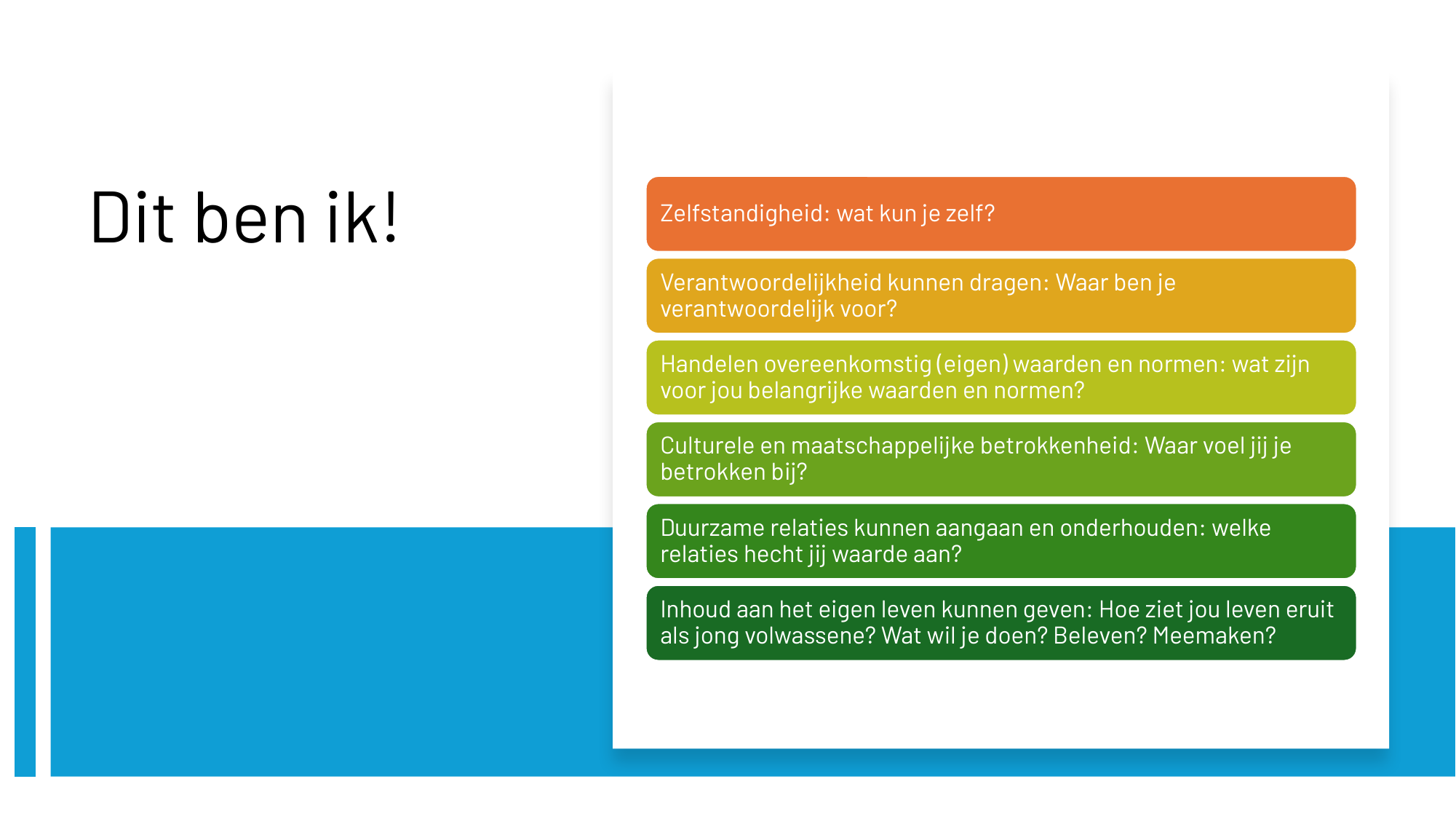

Zelfstandigheid: wat kun je zelf?
Verantwoordelijkheid kunnen dragen: Waar ben je verantwoordelijk voor?
Handelen overeenkomstig (eigen) waarden en normen: wat zijn voor jou belangrijke waarden en normen?
Culturele en maatschappelijke betrokkenheid: Waar voel jij je betrokken bij?
Duurzame relaties kunnen aangaan en onderhouden: welke relaties hecht jij waarde aan?
Inhoud aan het eigen leven kunnen geven: Hoe ziet jou leven eruit als jong volwassene? Wat wil je doen? Beleven? Meemaken?
# Dit ben ik!